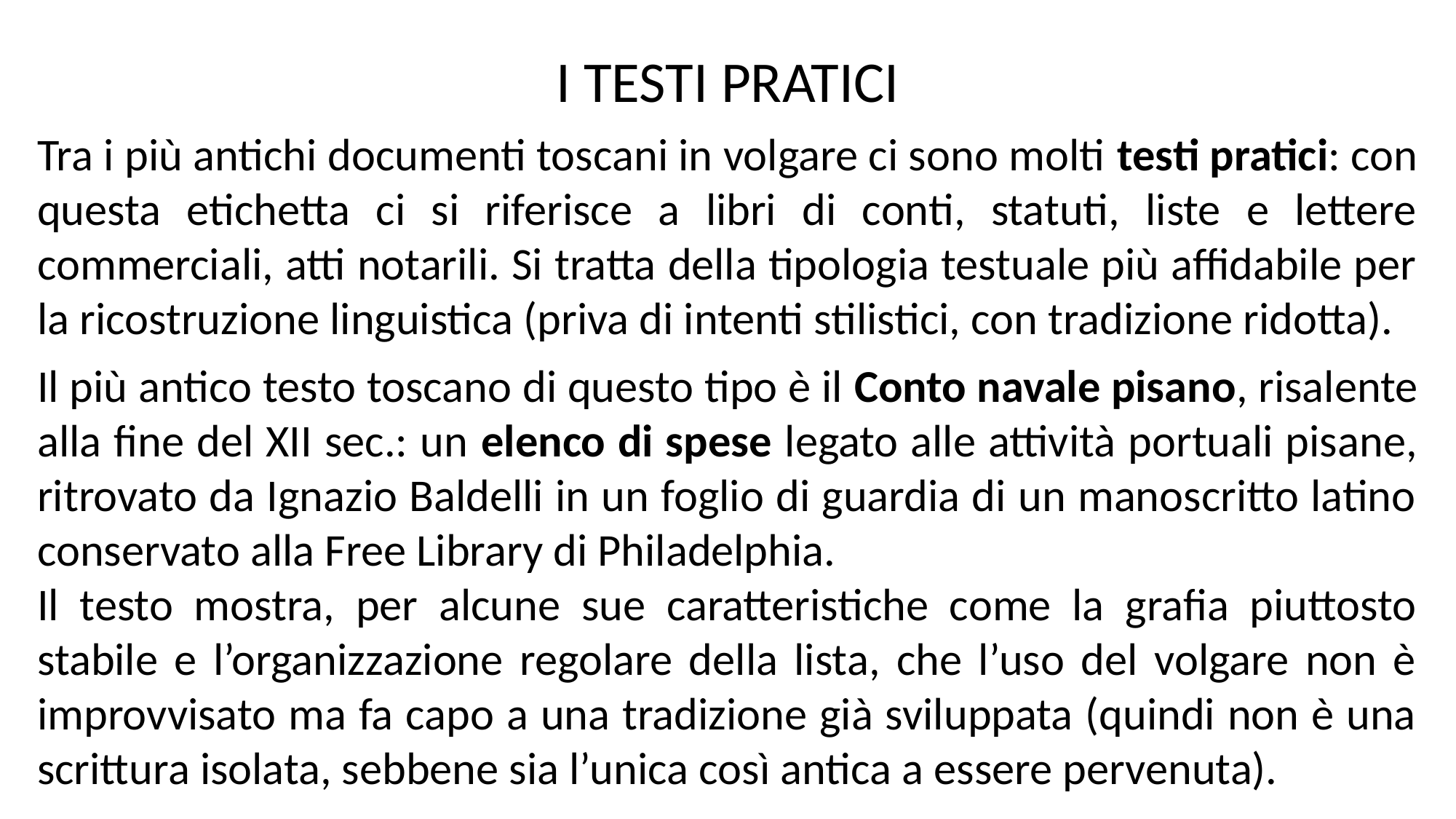

I TESTI PRATICI
Tra i più antichi documenti toscani in volgare ci sono molti testi pratici: con questa etichetta ci si riferisce a libri di conti, statuti, liste e lettere commerciali, atti notarili. Si tratta della tipologia testuale più affidabile per la ricostruzione linguistica (priva di intenti stilistici, con tradizione ridotta).
Il più antico testo toscano di questo tipo è il Conto navale pisano, risalente alla fine del XII sec.: un elenco di spese legato alle attività portuali pisane, ritrovato da Ignazio Baldelli in un foglio di guardia di un manoscritto latino conservato alla Free Library di Philadelphia.
Il testo mostra, per alcune sue caratteristiche come la grafia piuttosto stabile e l’organizzazione regolare della lista, che l’uso del volgare non è improvvisato ma fa capo a una tradizione già sviluppata (quindi non è una scrittura isolata, sebbene sia l’unica così antica a essere pervenuta).